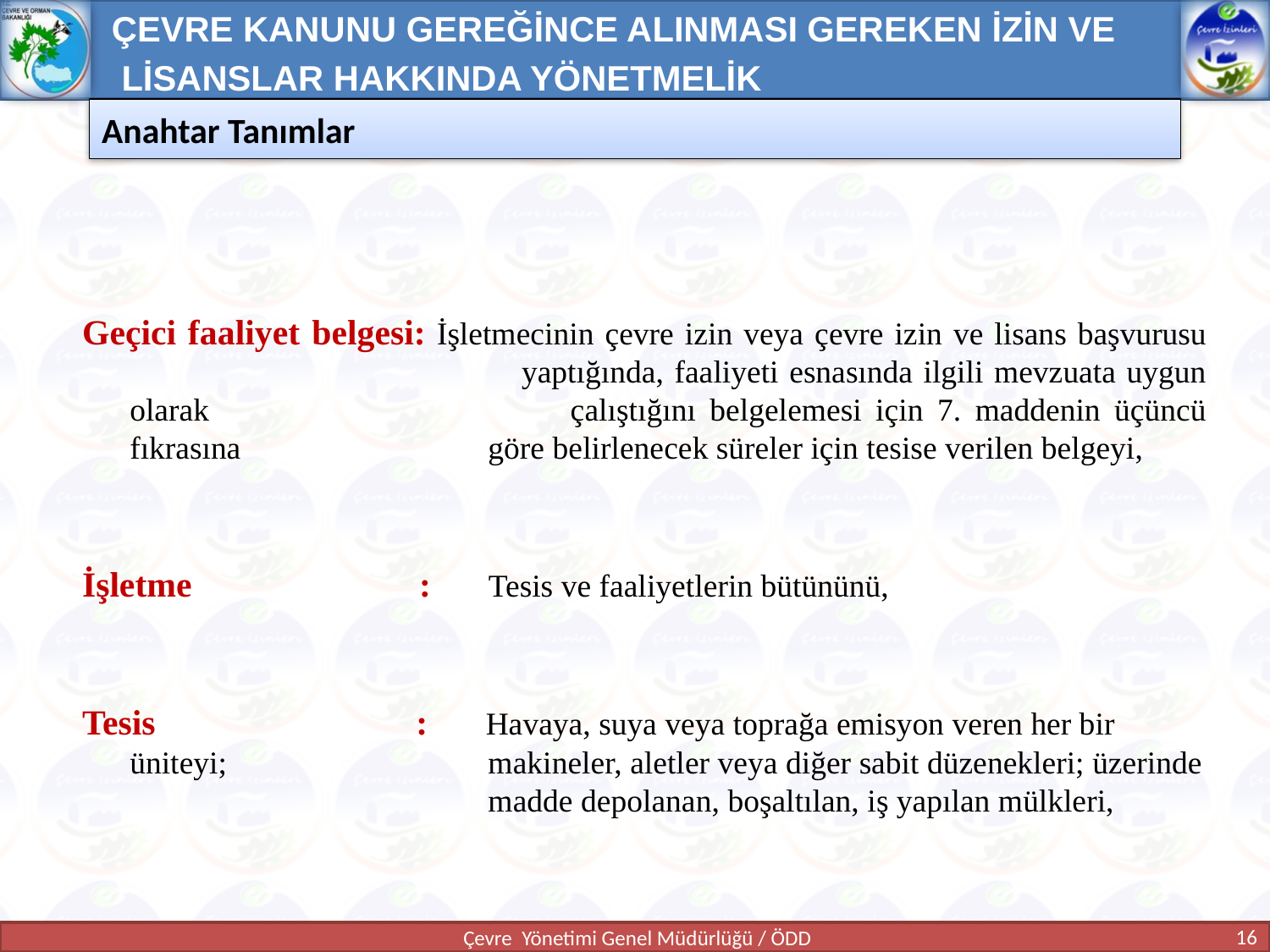

ÇEVRE KANUNU GEREĞİNCE ALINMASI GEREKEN İZİN VE
 LİSANSLAR HAKKINDA YÖNETMELİK
Anahtar Tanımlar

Geçici faaliyet belgesi: İşletmecinin çevre izin veya çevre izin ve lisans başvurusu 		             yaptığında, faaliyeti esnasında ilgili mevzuata uygun olarak 		             çalıştığını belgelemesi için 7. maddenin üçüncü fıkrasına 		             göre belirlenecek süreler için tesise verilen belgeyi,

İşletme		    :       Tesis ve faaliyetlerin bütününü,

Tesis		    :       Havaya, suya veya toprağa emisyon veren her bir üniteyi; 		             makineler, aletler veya diğer sabit düzenekleri; üzerinde 		             madde depolanan, boşaltılan, iş yapılan mülkleri,
16
Çevre  Yönetimi Genel Müdürlüğü / ÖDD